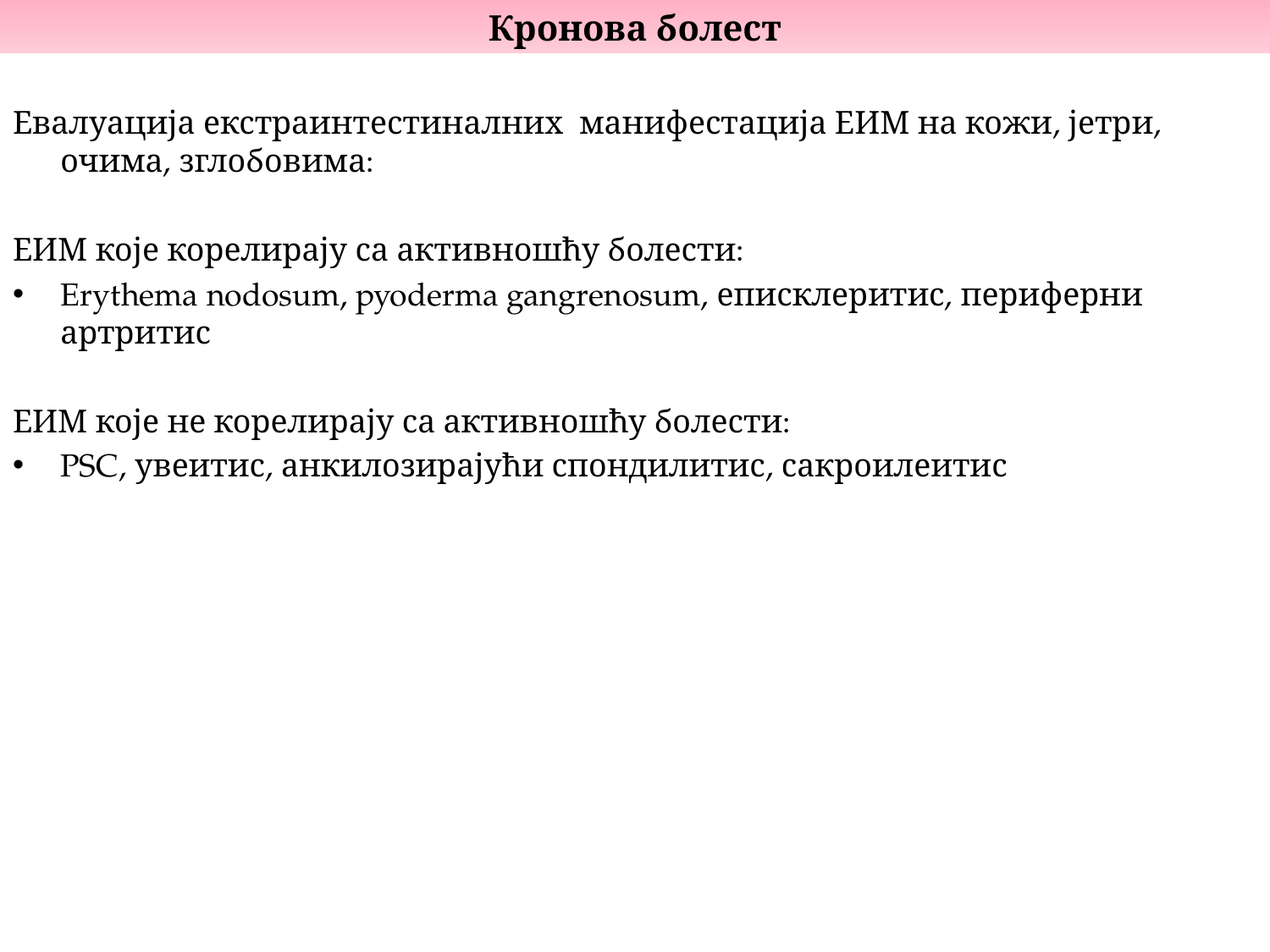

Кронова болест
Евалуација екстраинтестиналних  манифестација ЕИМ на кожи, јетри, очима, зглобовима:

ЕИМ које корелирају са активношћу болести:
Erythema nodosum, pyoderma gangrenosum, еписклеритис, периферни артритис

ЕИМ које не корелирају са активношћу болести:
PSC, увеитис, анкилозирајући спондилитис, сакроилеитис